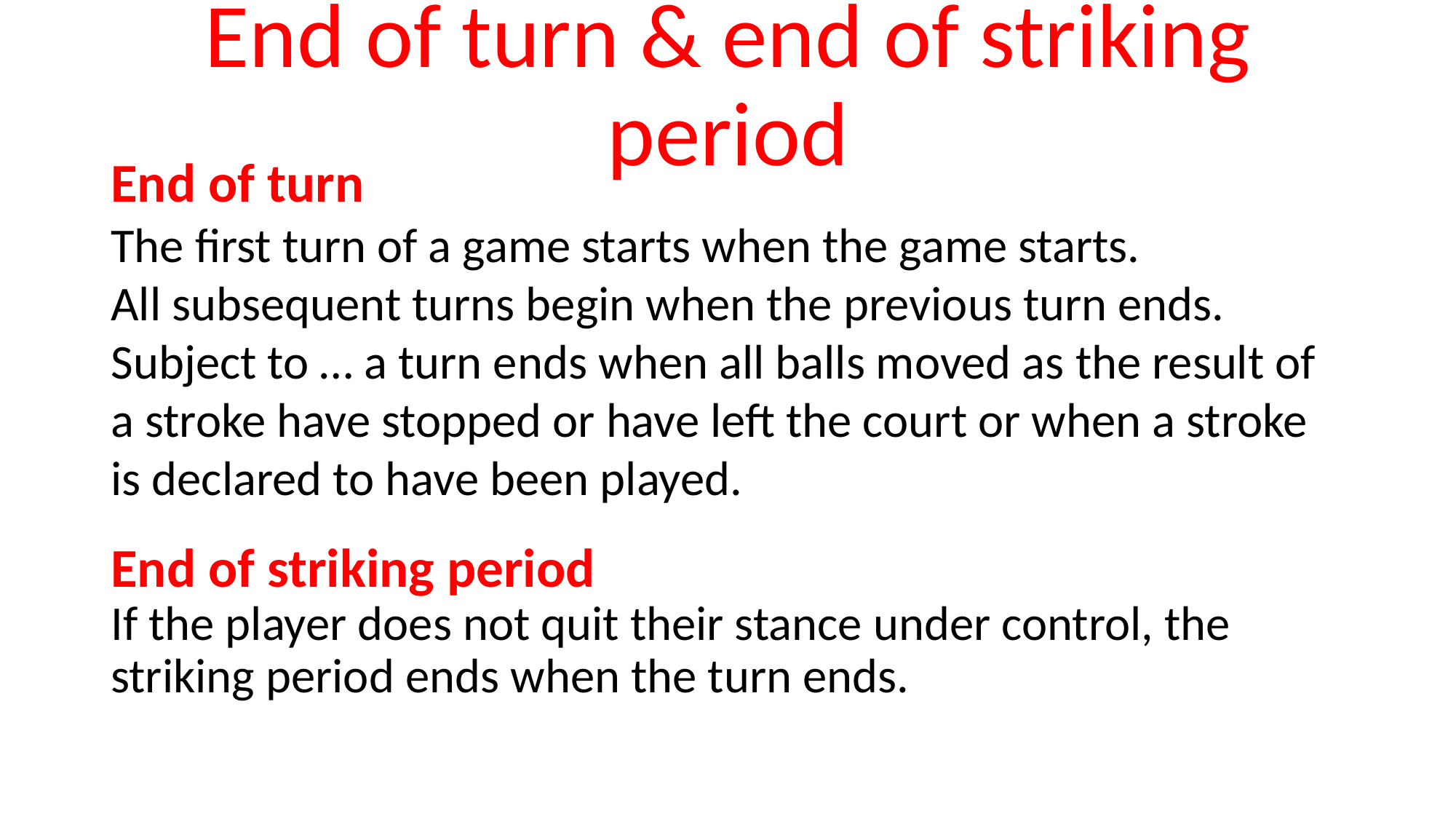

End of turn & end of striking period
End of turn
The first turn of a game starts when the game starts.
All subsequent turns begin when the previous turn ends.
Subject to … a turn ends when all balls moved as the result of a stroke have stopped or have left the court or when a stroke is declared to have been played.
End of striking period
If the player does not quit their stance under control, the striking period ends when the turn ends.